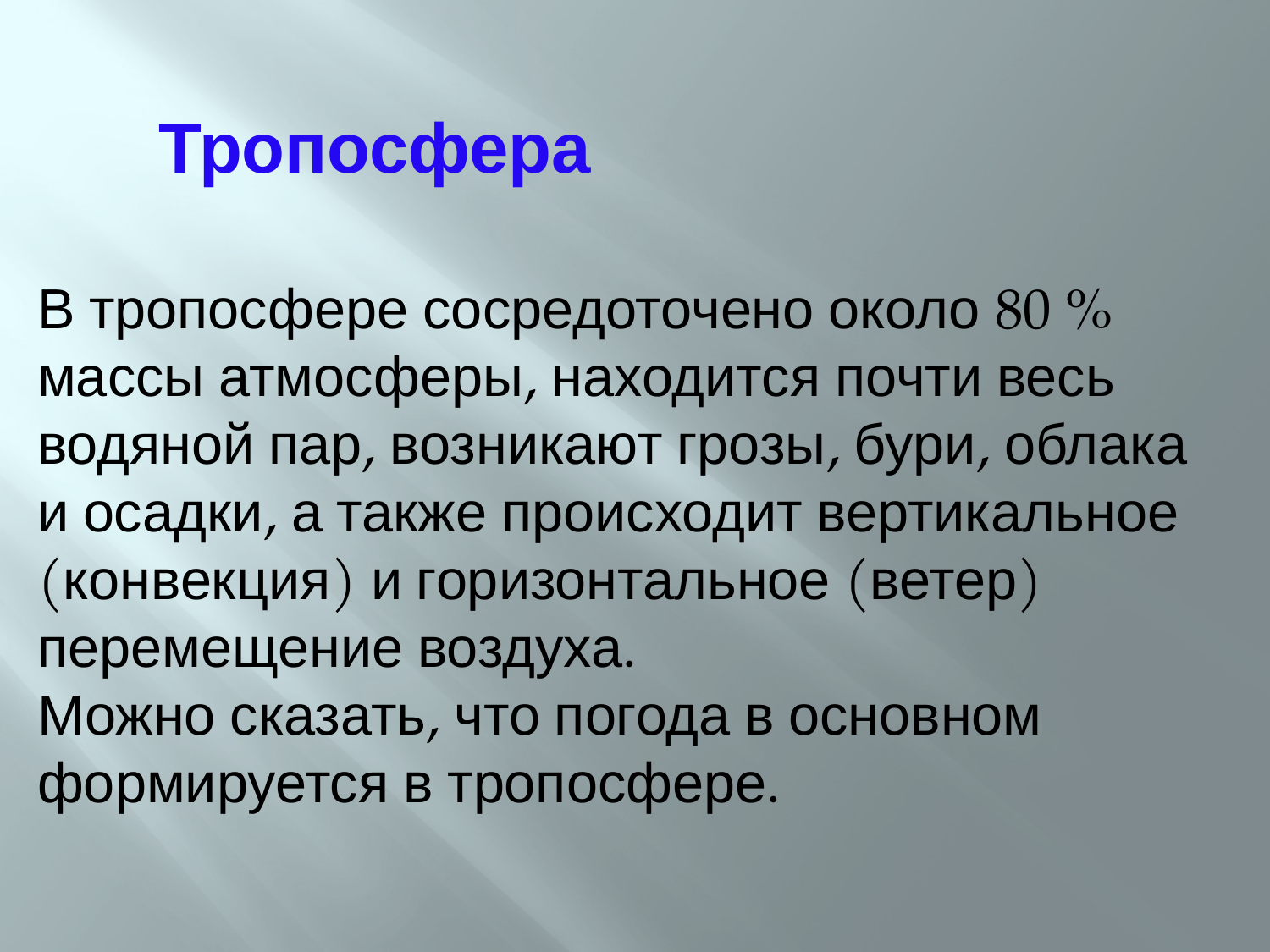

Тропосфера
В тропосфере сосредоточено около 80 % массы атмосферы, находится почти весь водяной пар, возникают грозы, бури, облака и осадки, а также происходит вертикальное (конвекция) и горизонтальное (ветер) перемещение воздуха.
Можно сказать, что погода в основном формируется в тропосфере.